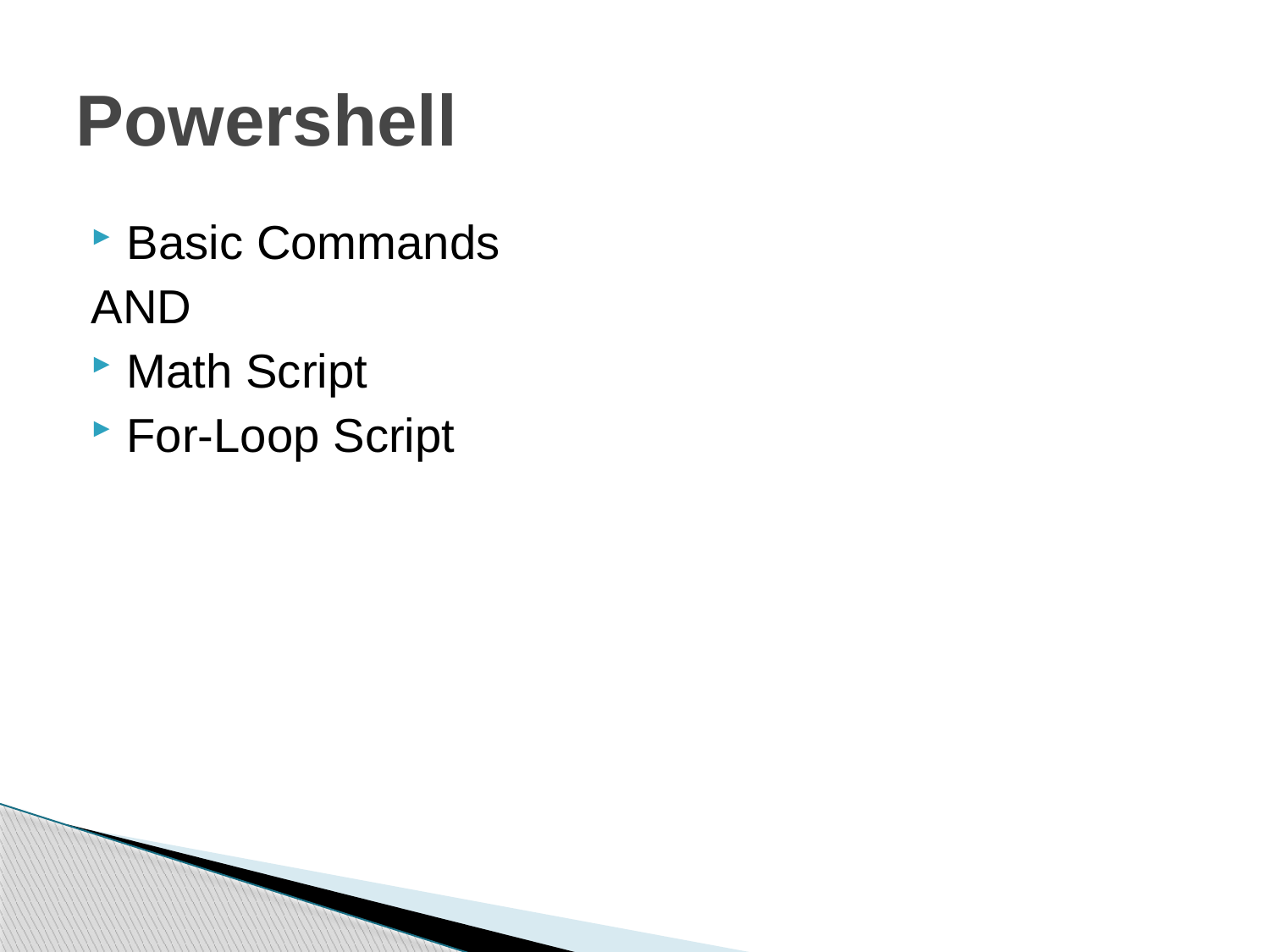

# Powershell
Basic Commands
AND
Math Script
For-Loop Script